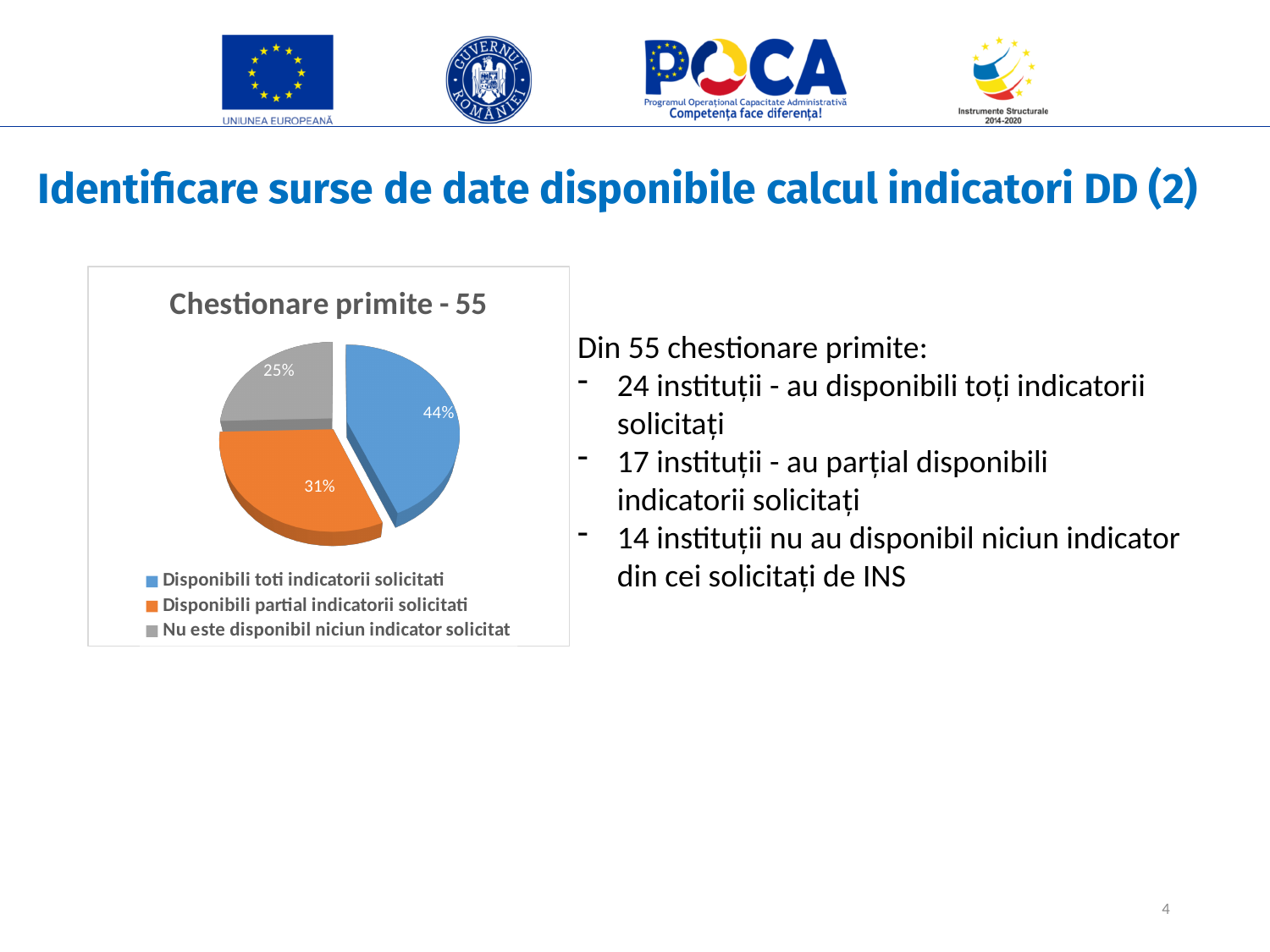

Identificare surse de date disponibile calcul indicatori DD (2)

[unsupported chart]

Din 55 chestionare primite:
24 instituții - au disponibili toți indicatorii solicitați
17 instituții - au parțial disponibili indicatorii solicitați
14 instituții nu au disponibil niciun indicator din cei solicitați de INS
4